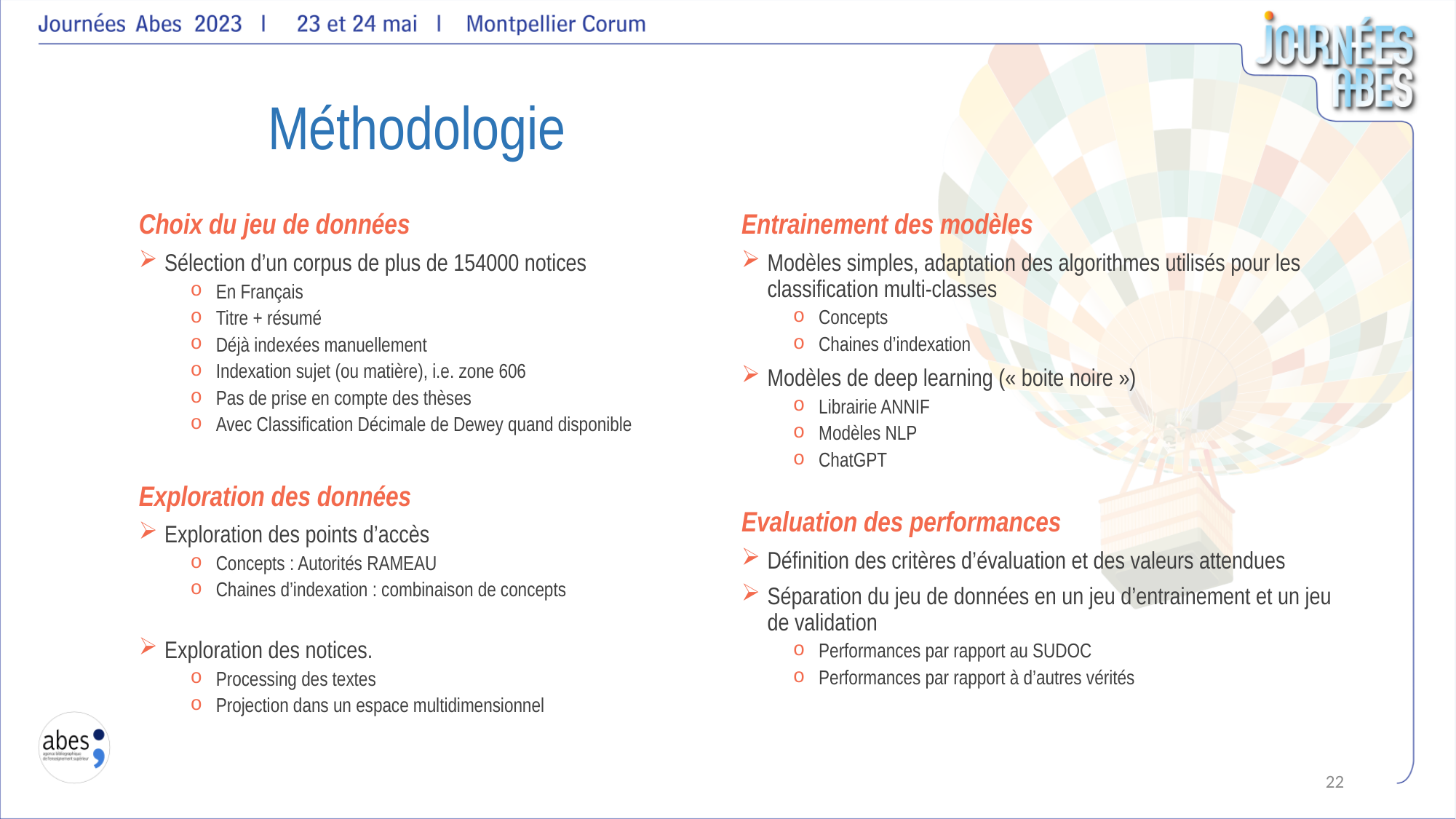

Méthodologie
Choix du jeu de données
Sélection d’un corpus de plus de 154000 notices
En Français
Titre + résumé
Déjà indexées manuellement
Indexation sujet (ou matière), i.e. zone 606
Pas de prise en compte des thèses
Avec Classification Décimale de Dewey quand disponible

Exploration des données
Exploration des points d’accès
Concepts : Autorités RAMEAU
Chaines d’indexation : combinaison de concepts

Exploration des notices.
Processing des textes
Projection dans un espace multidimensionnel
Entrainement des modèles
Modèles simples, adaptation des algorithmes utilisés pour les classification multi-classes
Concepts
Chaines d’indexation
Modèles de deep learning (« boite noire »)
Librairie ANNIF
Modèles NLP
ChatGPT

Evaluation des performances
Définition des critères d’évaluation et des valeurs attendues
Séparation du jeu de données en un jeu d’entrainement et un jeu de validation
Performances par rapport au SUDOC
Performances par rapport à d’autres vérités
22